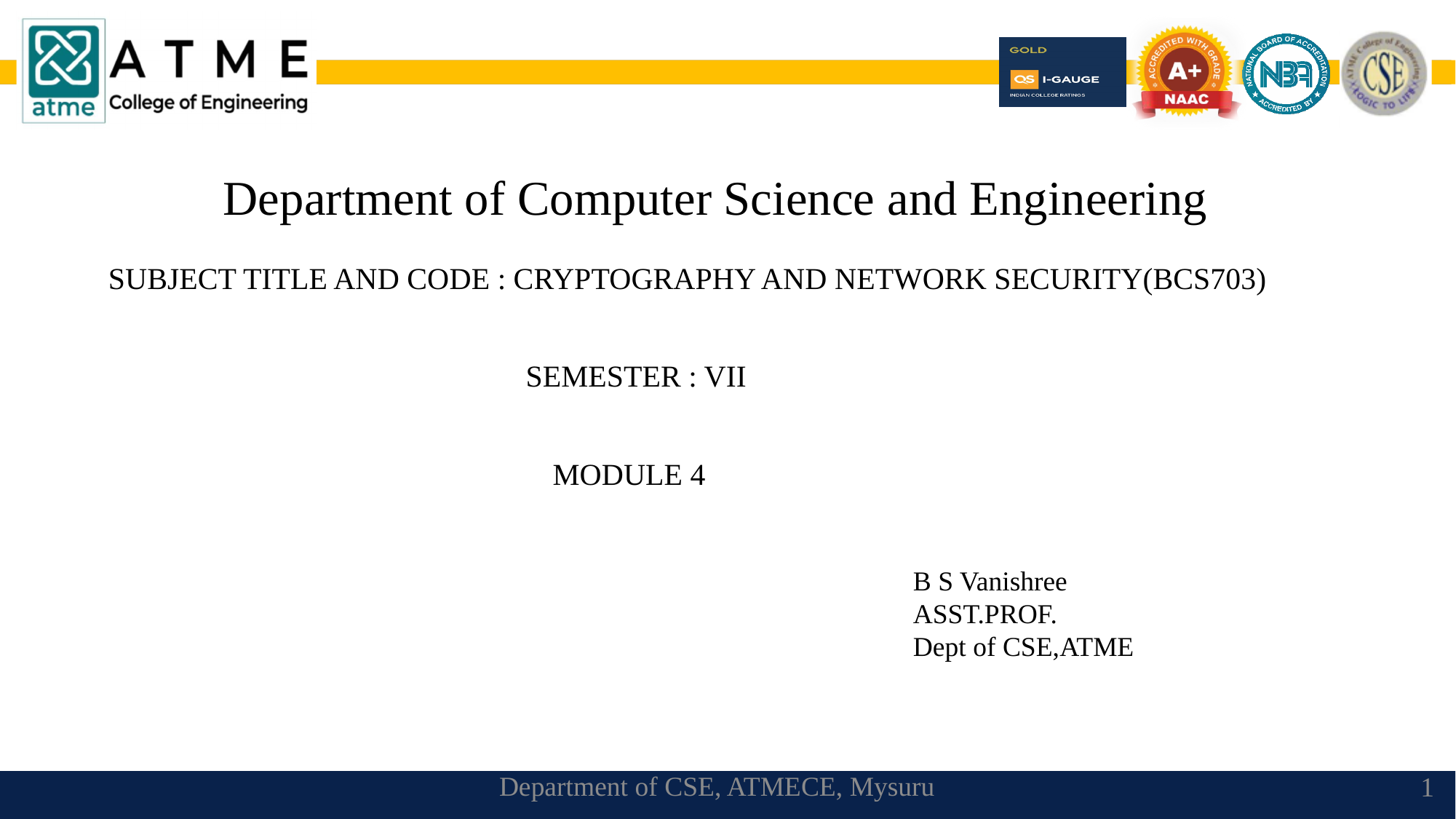

Department of Computer Science and Engineering
SUBJECT TITLE AND CODE : CRYPTOGRAPHY AND NETWORK SECURITY(BCS703)
SEMESTER : VII
MODULE 4
B S Vanishree
ASST.PROF.
Dept of CSE,ATME
Department of CSE, ATMECE, Mysuru
1